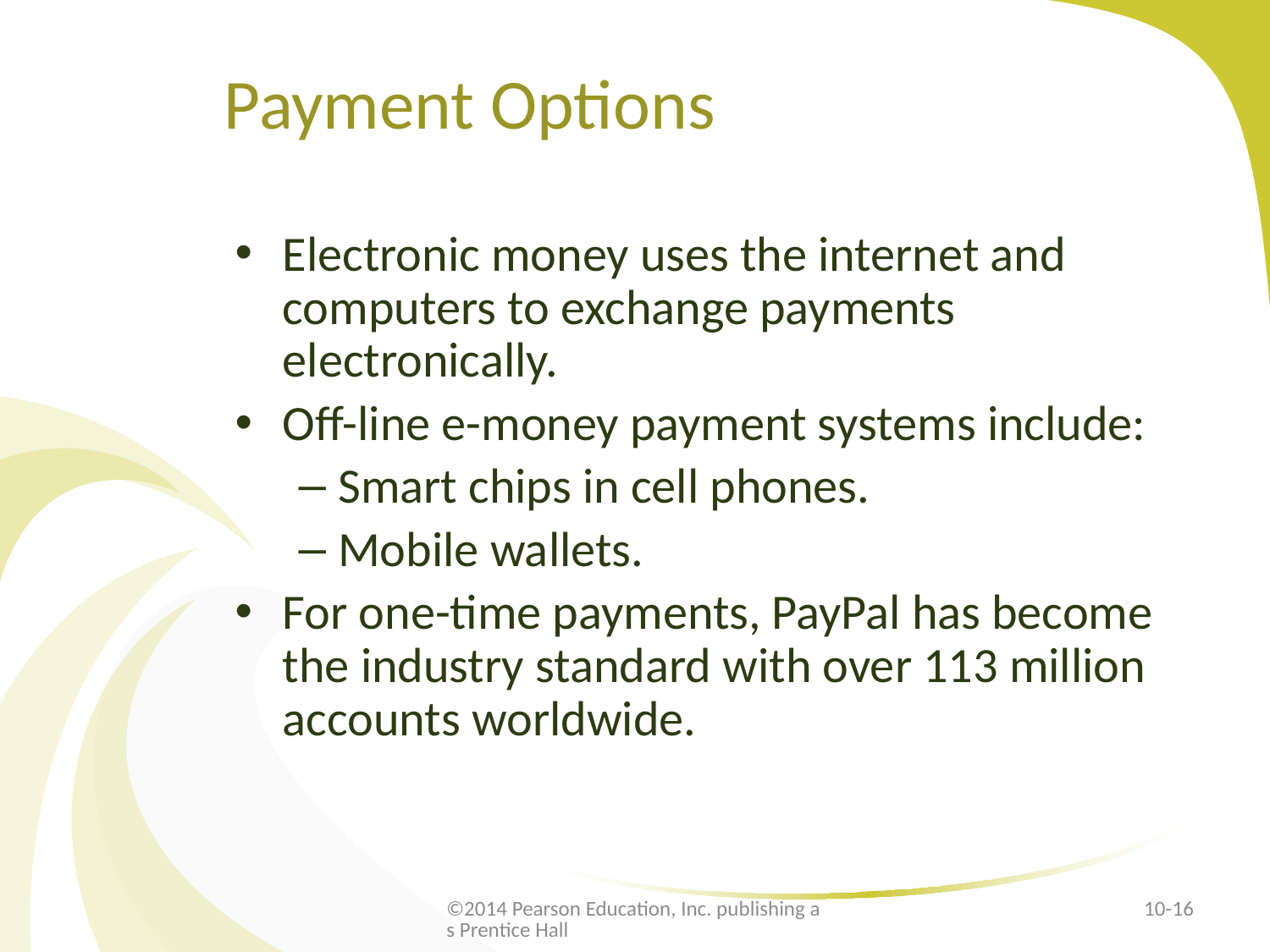

# Payment Options
Electronic money uses the internet and computers to exchange payments electronically.
Off-line e-money payment systems include:
Smart chips in cell phones.
Mobile wallets.
For one-time payments, PayPal has become the industry standard with over 113 million accounts worldwide.

©2014 Pearson Education, Inc. publishing as Prentice Hall
10-16